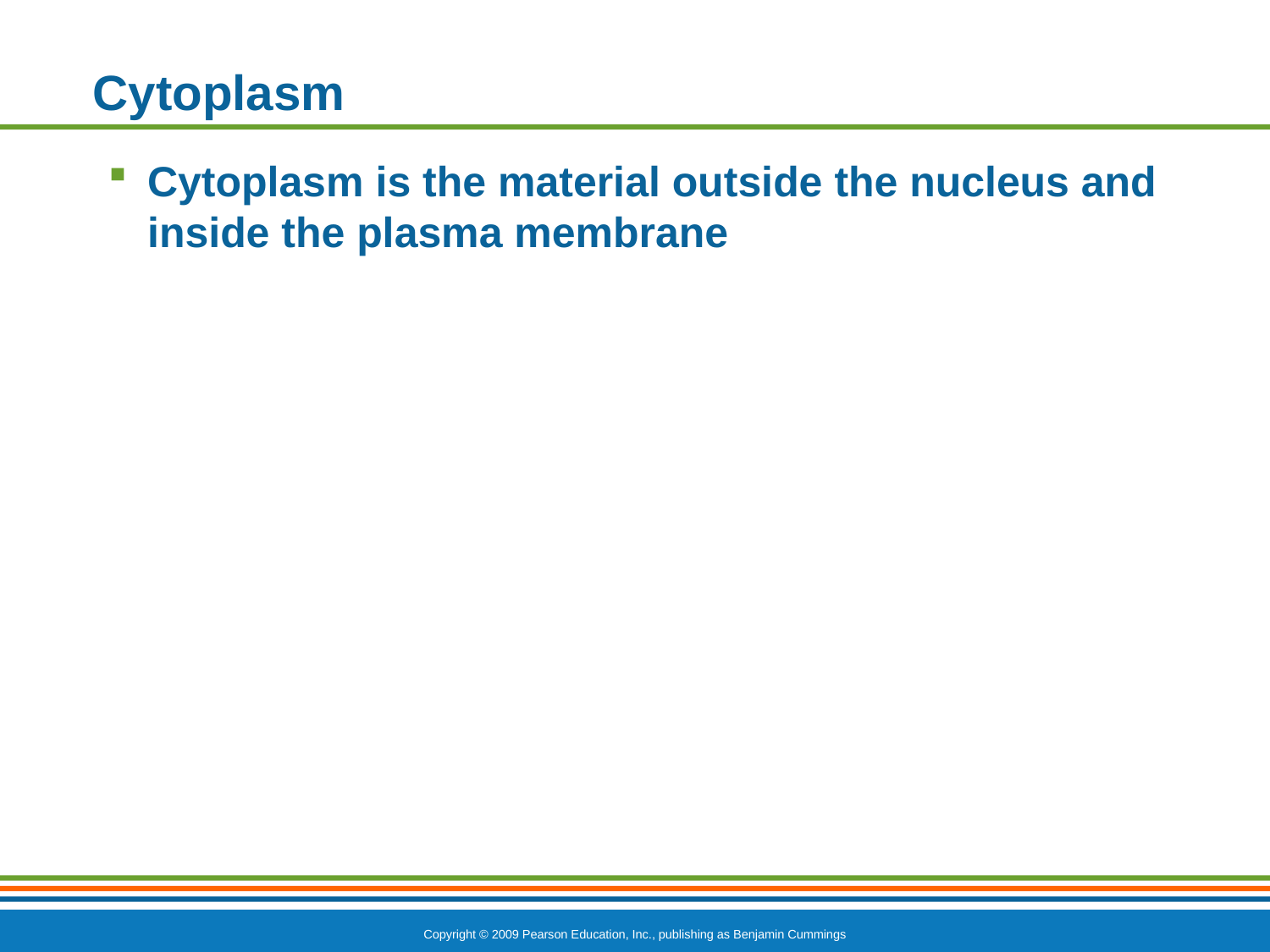

# Cytoplasm
Cytoplasm is the material outside the nucleus and inside the plasma membrane